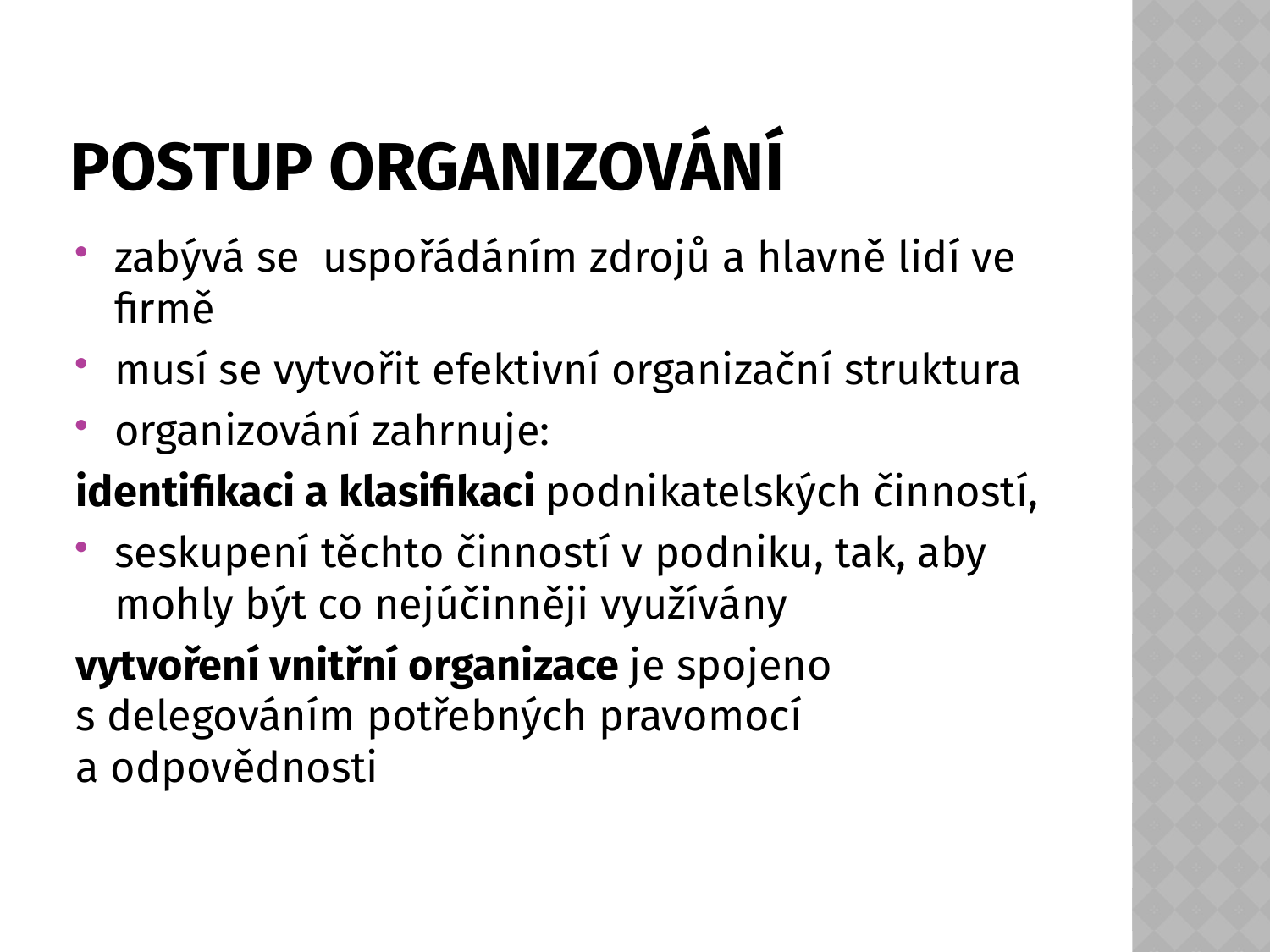

# Postup organizování
zabývá se  uspořádáním zdrojů a hlavně lidí ve firmě
musí se vytvořit efektivní organizační struktura
organizování zahrnuje:
identifikaci a klasifikaci podnikatelských činností,
seskupení těchto činností v podniku, tak, aby mohly být co nejúčinněji využívány
vytvoření vnitřní organizace je spojeno s delegováním potřebných pravomocí
a odpovědnosti